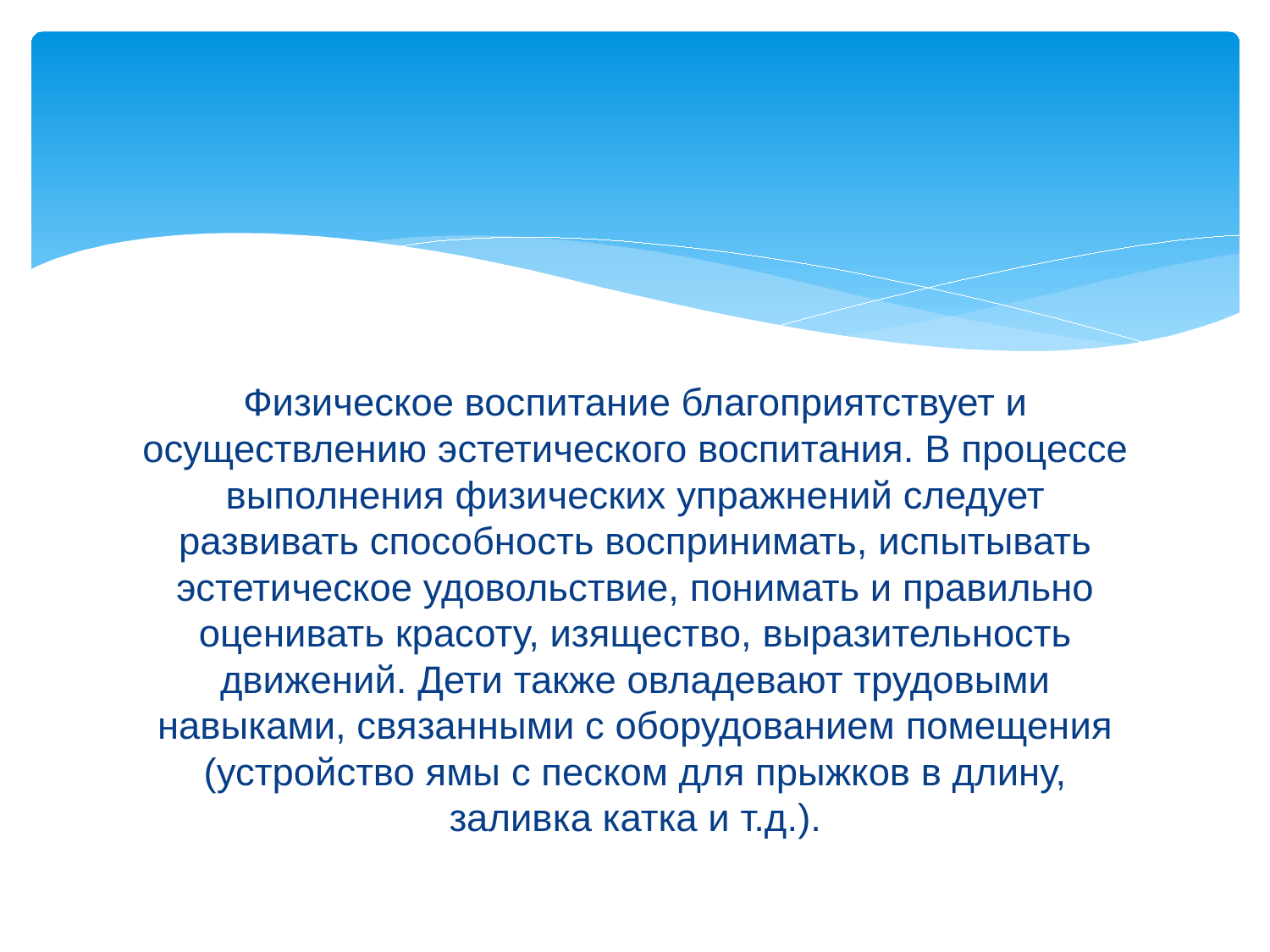

#
Физическое воспитание благоприятствует и осуществлению эстетического воспитания. В процессе выполнения физических упражнений следует развивать способность воспринимать, испытывать эстетическое удовольствие, понимать и правильно оценивать красоту, изящество, выразительность движений. Дети также овладевают трудовыми навыками, связанными с оборудованием помещения (устройство ямы с песком для прыжков в длину, заливка катка и т.д.).